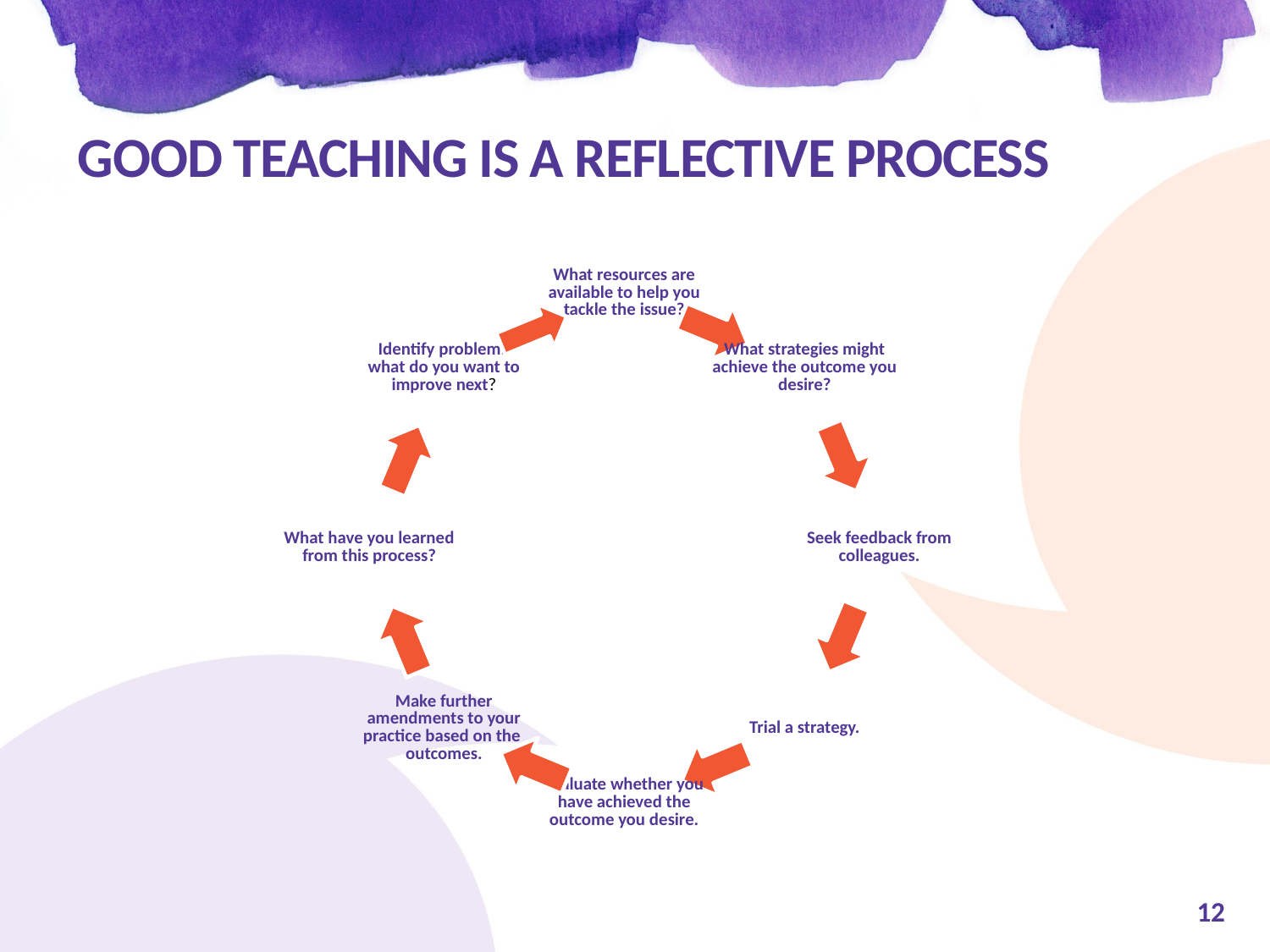

# Good Teaching is a reflective Process
What resources are available to help you tackle the issue?
What strategies might achieve the outcome you desire?
Seek feedback from colleagues.
Trial a strategy.
Identify problem:
what do you want to improve next?
Evaluate whether you have achieved the outcome you desire.
Make further amendments to your practice based on the  outcomes.
What have you learned from this process?
12